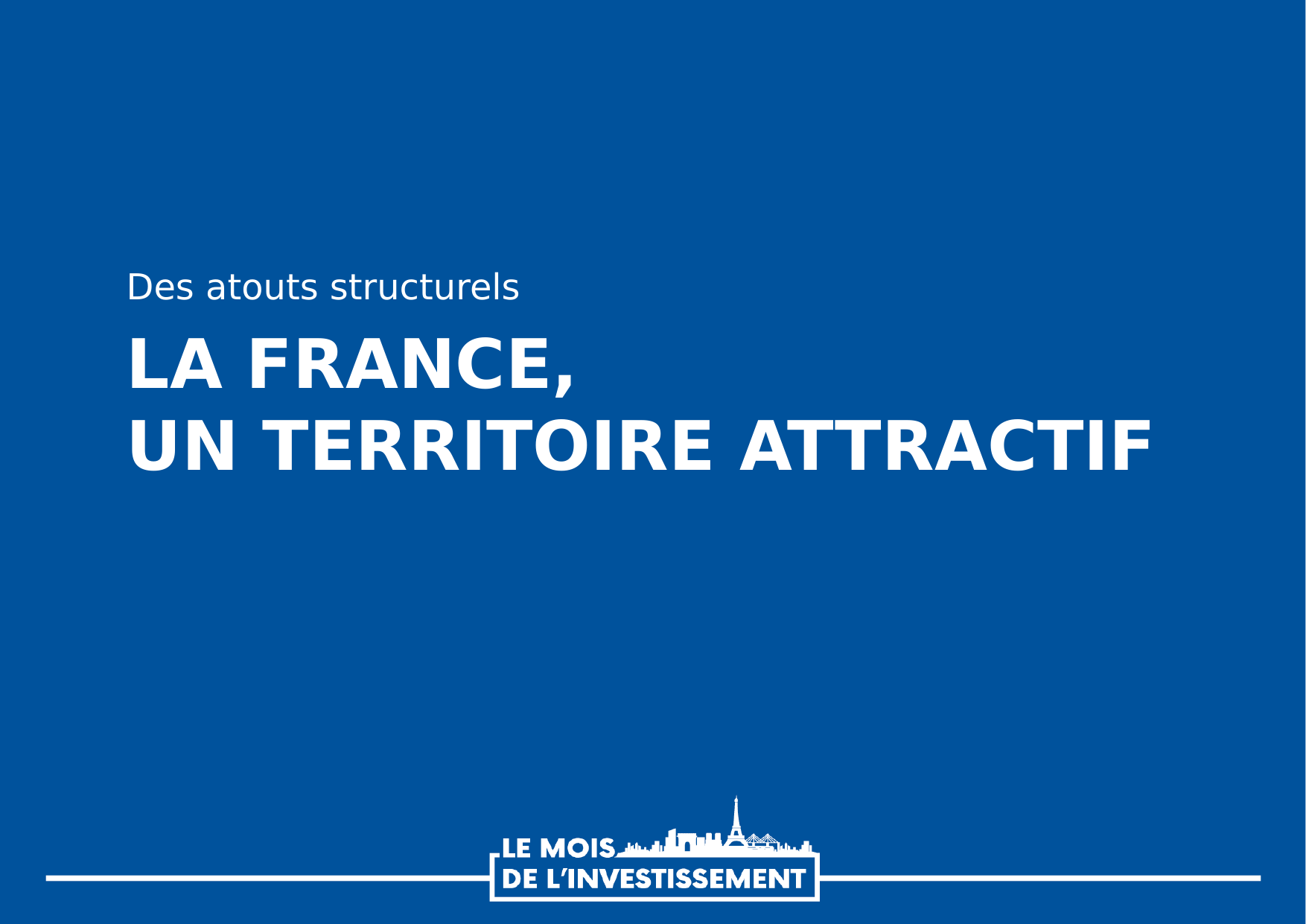

Des atouts structurels
# La France, un territoire attractif